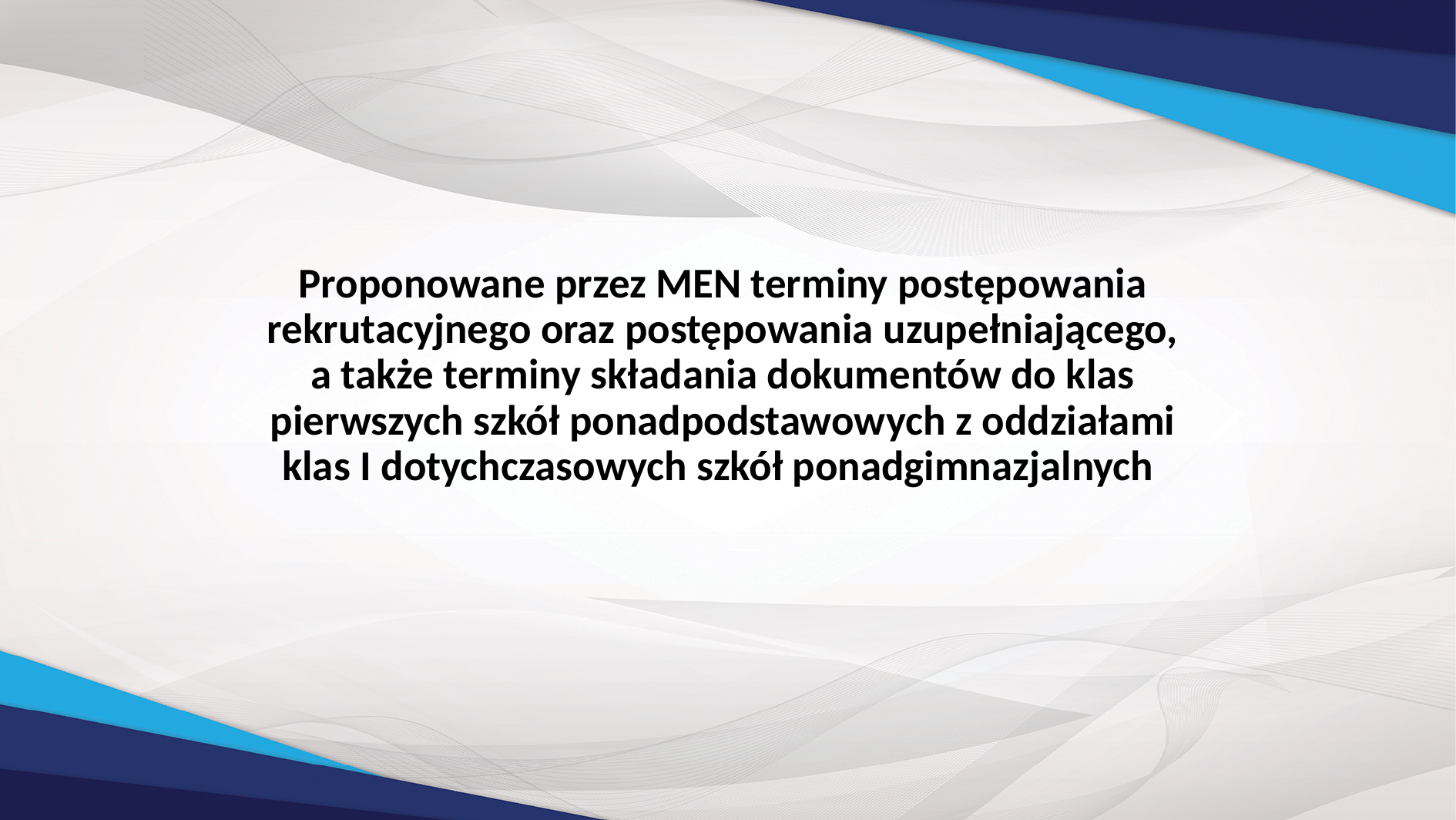

Proponowane przez MEN terminy postępowania rekrutacyjnego oraz postępowania uzupełniającego, a także terminy składania dokumentów do klas pierwszych szkół ponadpodstawowych z oddziałami klas I dotychczasowych szkół ponadgimnazjalnych